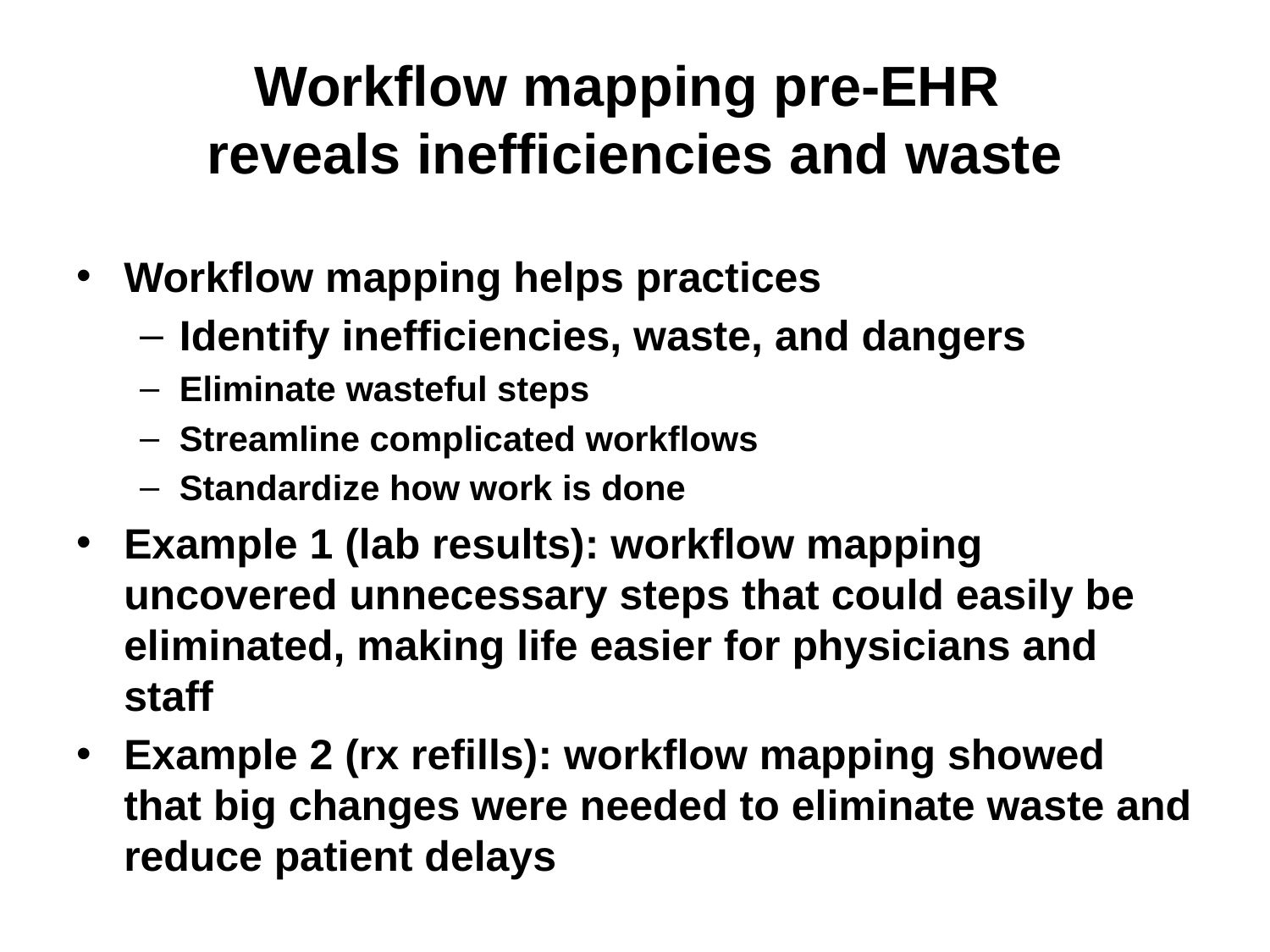

# Workflow mapping pre-EHR reveals inefficiencies and waste
Workflow mapping helps practices
Identify inefficiencies, waste, and dangers
Eliminate wasteful steps
Streamline complicated workflows
Standardize how work is done
Example 1 (lab results): workflow mapping uncovered unnecessary steps that could easily be eliminated, making life easier for physicians and staff
Example 2 (rx refills): workflow mapping showed that big changes were needed to eliminate waste and reduce patient delays